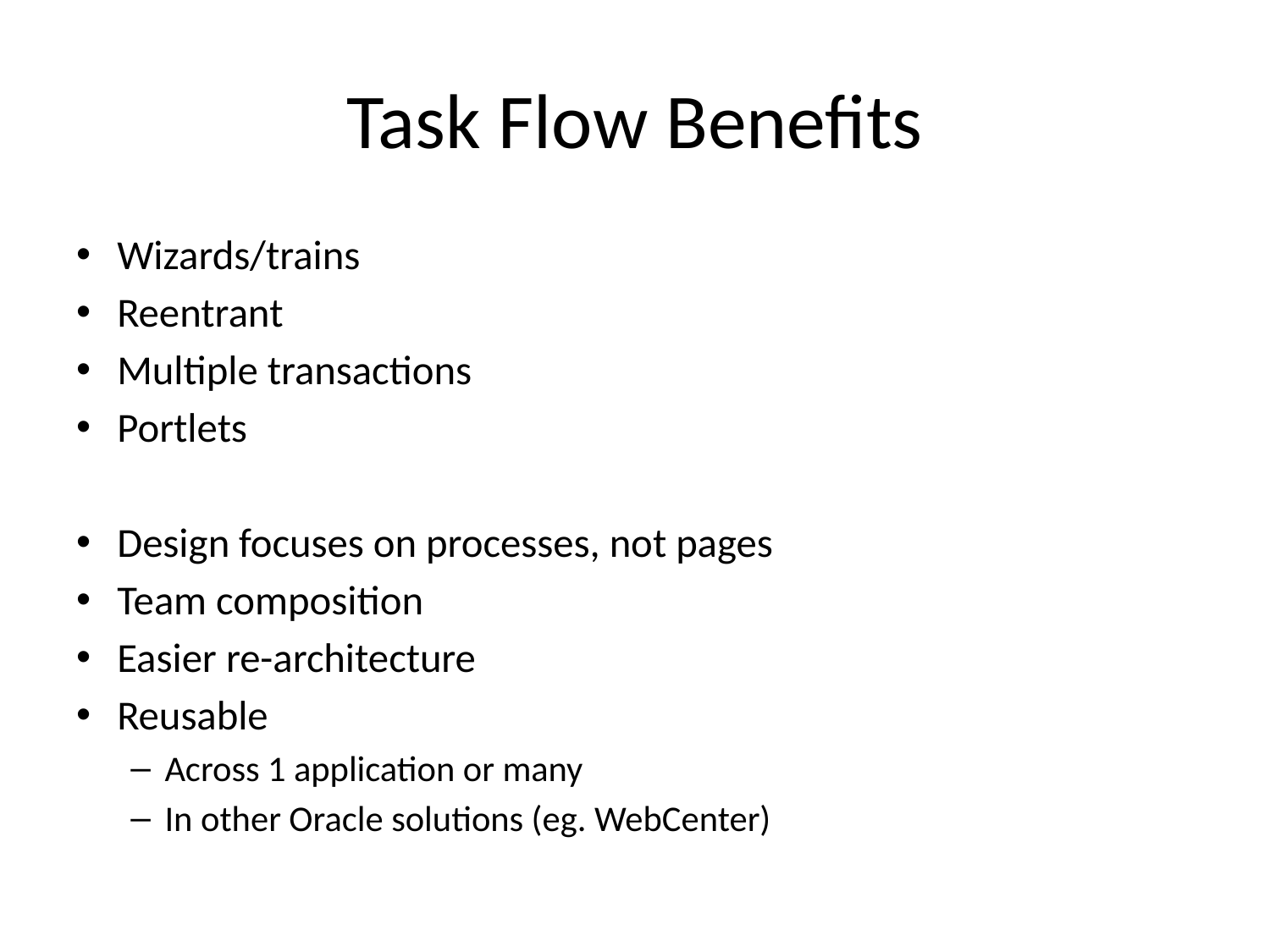

# Task Flow Benefits
Wizards/trains
Reentrant
Multiple transactions
Portlets

Design focuses on processes, not pages
Team composition
Easier re-architecture
Reusable
Across 1 application or many
In other Oracle solutions (eg. WebCenter)